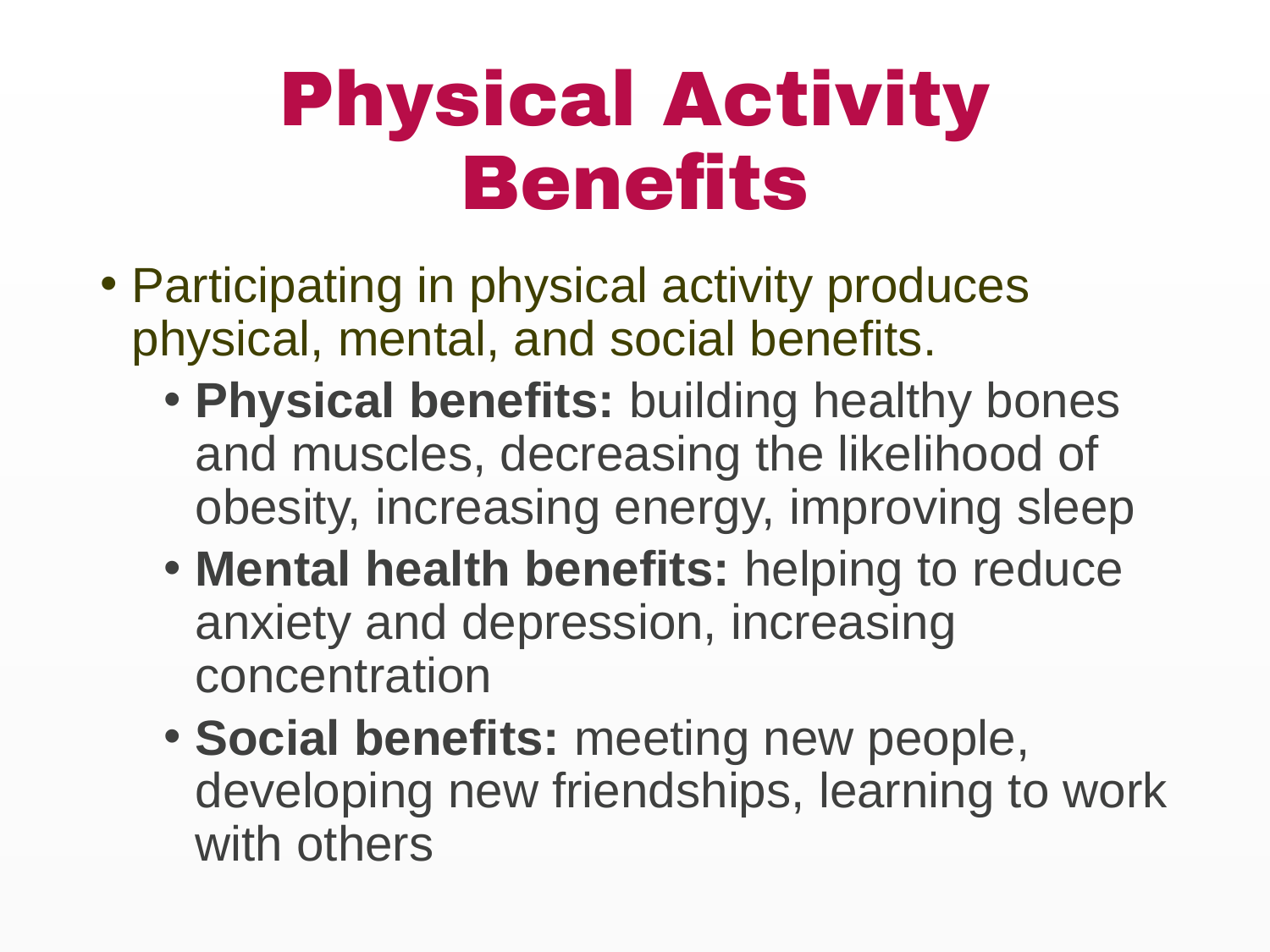

# Physical Activity Benefits
Participating in physical activity produces physical, mental, and social benefits.
Physical benefits: building healthy bones and muscles, decreasing the likelihood of obesity, increasing energy, improving sleep
Mental health benefits: helping to reduce anxiety and depression, increasing concentration
Social benefits: meeting new people, developing new friendships, learning to work with others